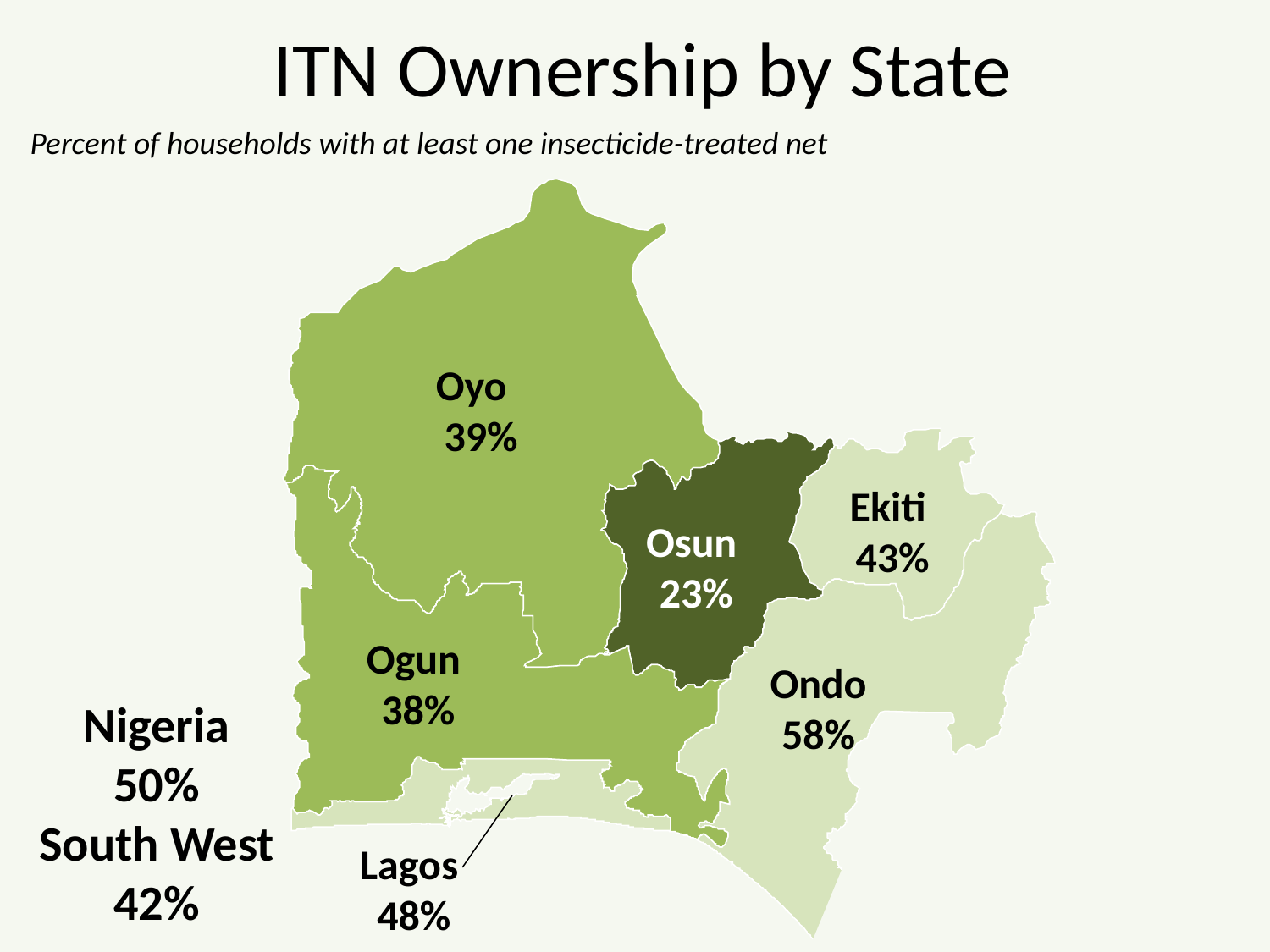

# ITN Ownership by State
Percent of households with at least one insecticide-treated net

Oyo
39%
Ekiti
43%
Osun
23%
Ogun
38%
Ondo 58%
Nigeria
50%
South West
42%
Lagos
48%